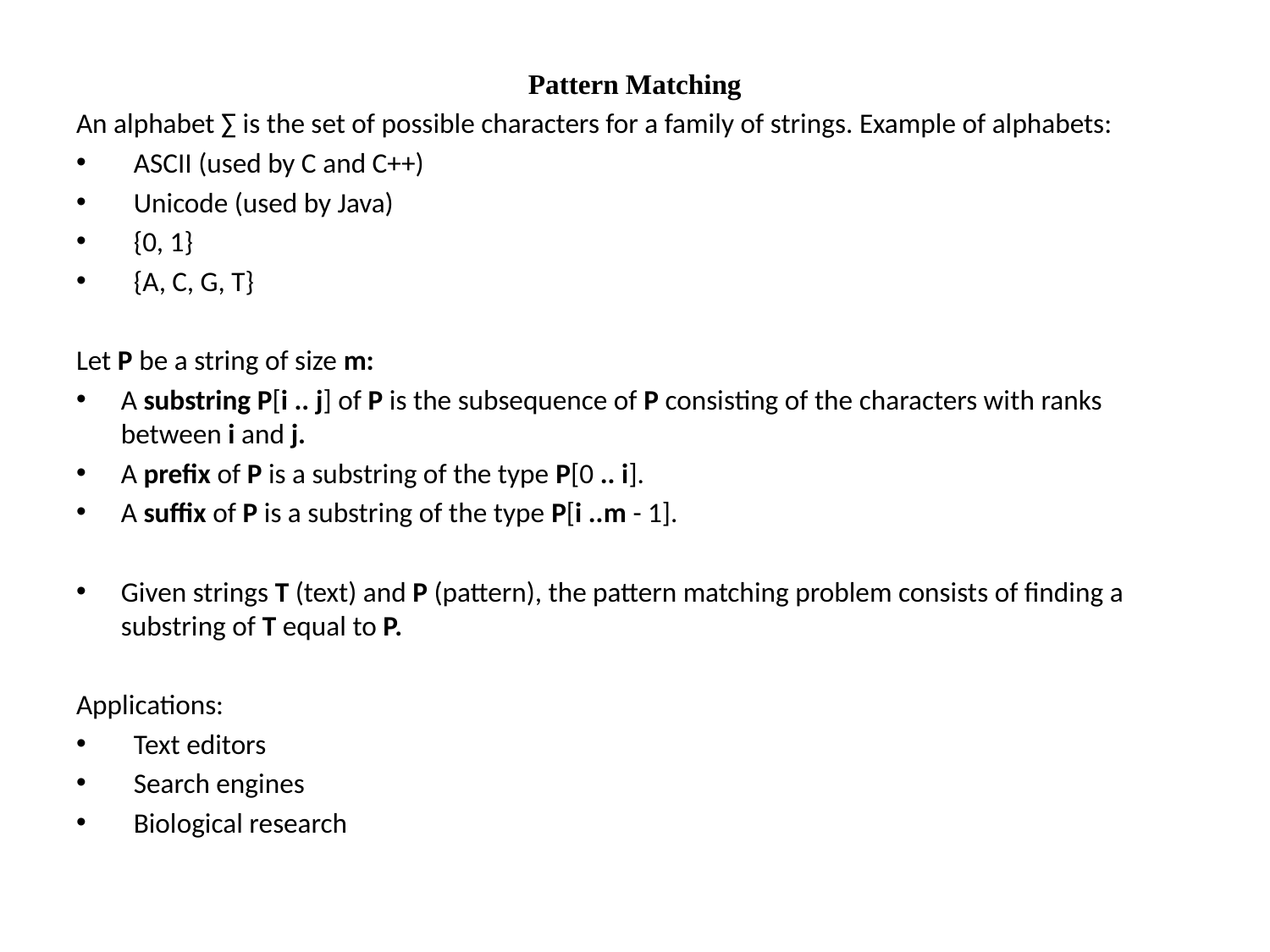

Pattern Matching
An alphabet ∑ is the set of possible characters for a family of strings. Example of alphabets:
  ASCII (used by C and C++)
  Unicode (used by Java)
  {0, 1}
  {A, C, G, T}

Let P be a string of size m:
A substring P[i .. j] of P is the subsequence of P consisting of the characters with ranks between i and j.
A prefix of P is a substring of the type P[0 .. i].
A suffix of P is a substring of the type P[i ..m - 1].

Given strings T (text) and P (pattern), the pattern matching problem consists of finding a substring of T equal to P.

Applications:
  Text editors
  Search engines
  Biological research